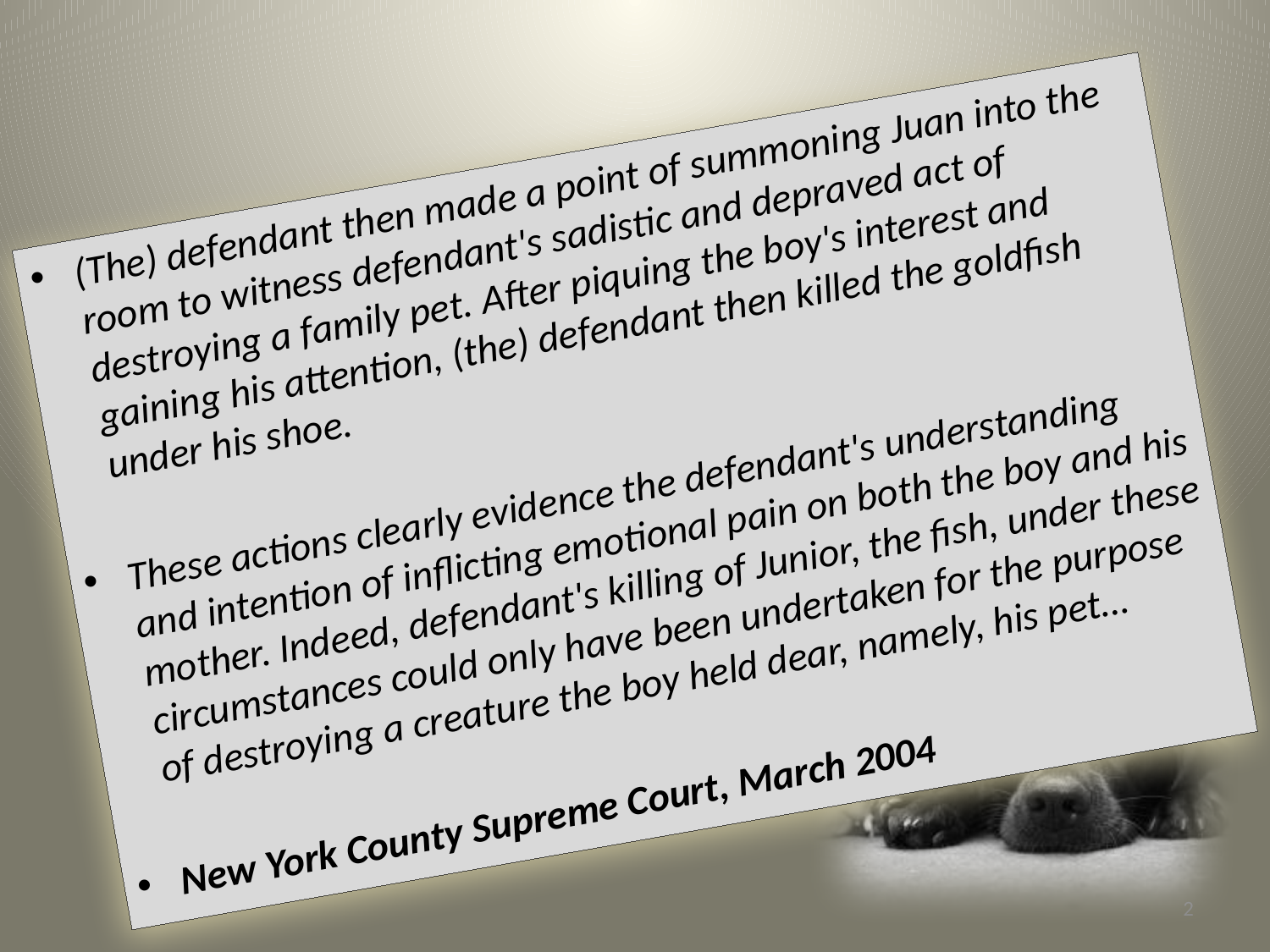

(The) defendant then made a point of summoning Juan into the room to witness defendant's sadistic and depraved act of destroying a family pet. After piquing the boy's interest and gaining his attention, (the) defendant then killed the goldfish under his shoe.

These actions clearly evidence the defendant's understanding and intention of inflicting emotional pain on both the boy and his mother. Indeed, defendant's killing of Junior, the fish, under these circumstances could only have been undertaken for the purpose of destroying a creature the boy held dear, namely, his pet…

New York County Supreme Court, March 2004
2